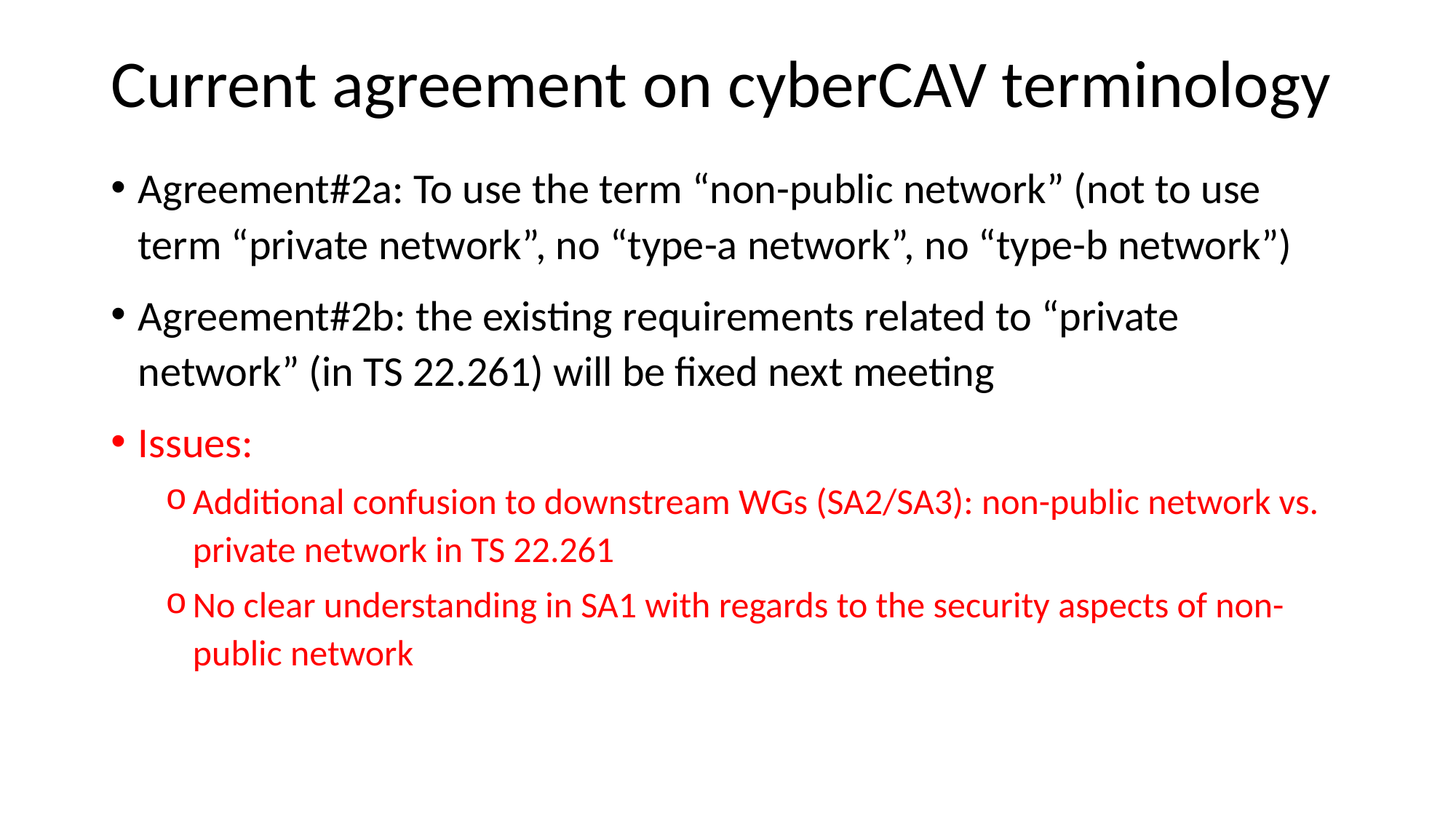

# Current agreement on cyberCAV terminology
Agreement#2a: To use the term “non-public network” (not to use term “private network”, no “type-a network”, no “type-b network”)
Agreement#2b: the existing requirements related to “private network” (in TS 22.261) will be fixed next meeting
Issues:
Additional confusion to downstream WGs (SA2/SA3): non-public network vs. private network in TS 22.261
No clear understanding in SA1 with regards to the security aspects of non-public network